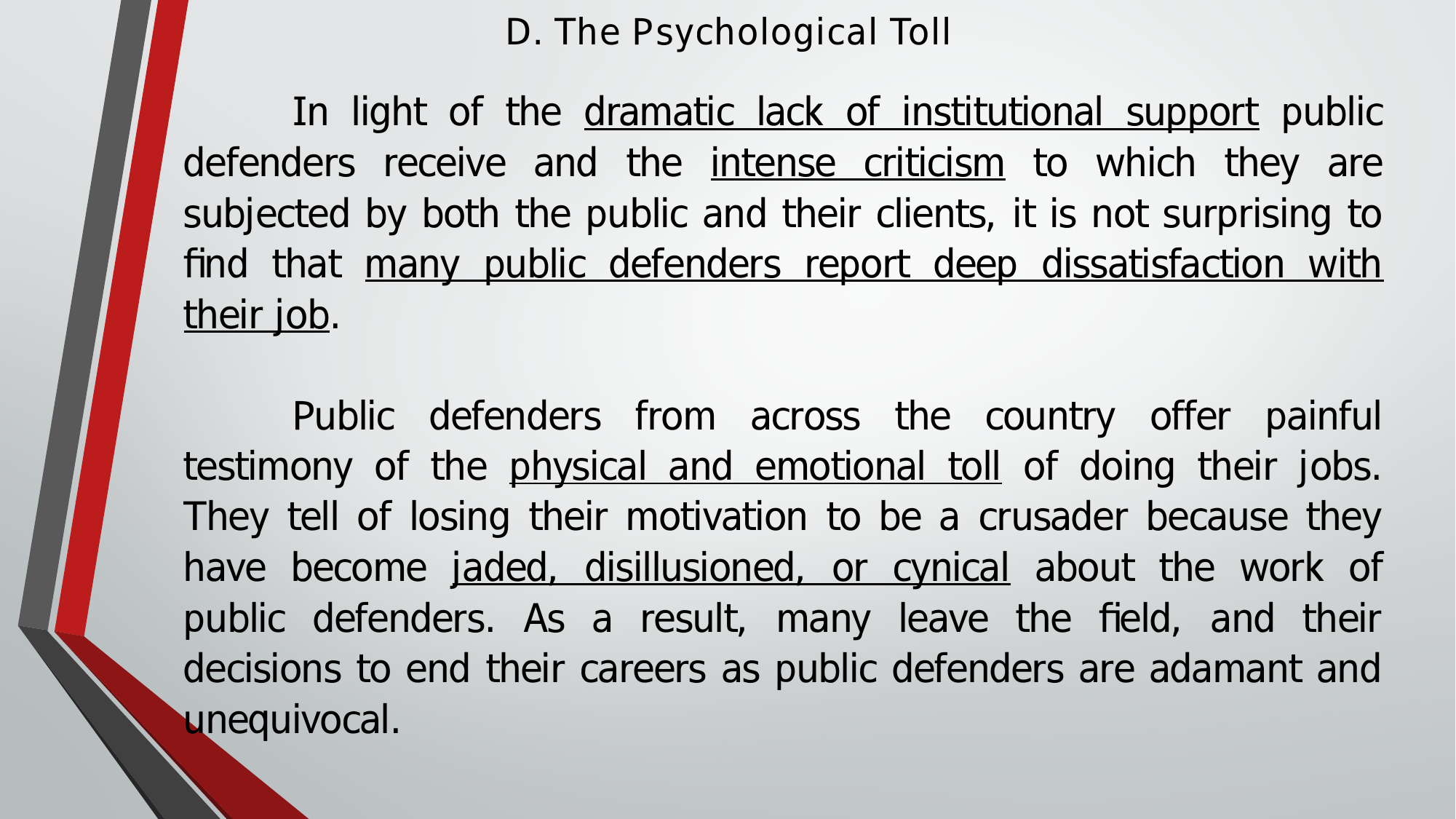

D. The Psychological Toll

	In light of the dramatic lack of institutional support public defenders receive and the intense criticism to which they are subjected by both the public and their clients, it is not surprising to find that many public defenders report deep dissatisfaction with their job.

	Public defenders from across the country offer painful testimony of the physical and emotional toll of doing their jobs. They tell of losing their motivation to be a crusader because they have become jaded, disillusioned, or cynical about the work of public defenders. As a result, many leave the field, and their decisions to end their careers as public defenders are adamant and unequivocal.